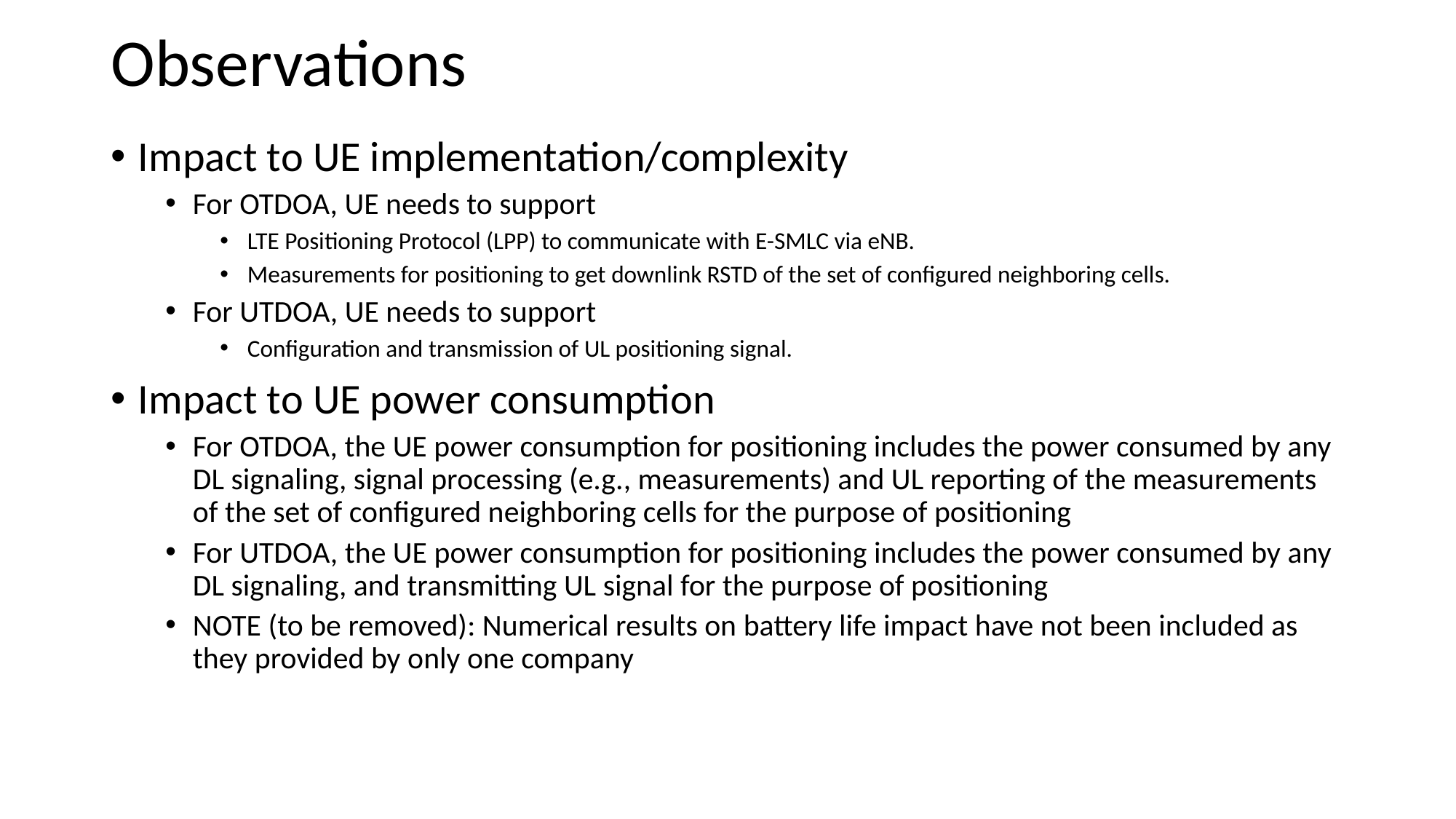

# Observations
Impact to UE implementation/complexity
For OTDOA, UE needs to support
LTE Positioning Protocol (LPP) to communicate with E-SMLC via eNB.
Measurements for positioning to get downlink RSTD of the set of configured neighboring cells.
For UTDOA, UE needs to support
Configuration and transmission of UL positioning signal.
Impact to UE power consumption
For OTDOA, the UE power consumption for positioning includes the power consumed by any DL signaling, signal processing (e.g., measurements) and UL reporting of the measurements of the set of configured neighboring cells for the purpose of positioning
For UTDOA, the UE power consumption for positioning includes the power consumed by any DL signaling, and transmitting UL signal for the purpose of positioning
NOTE (to be removed): Numerical results on battery life impact have not been included as they provided by only one company